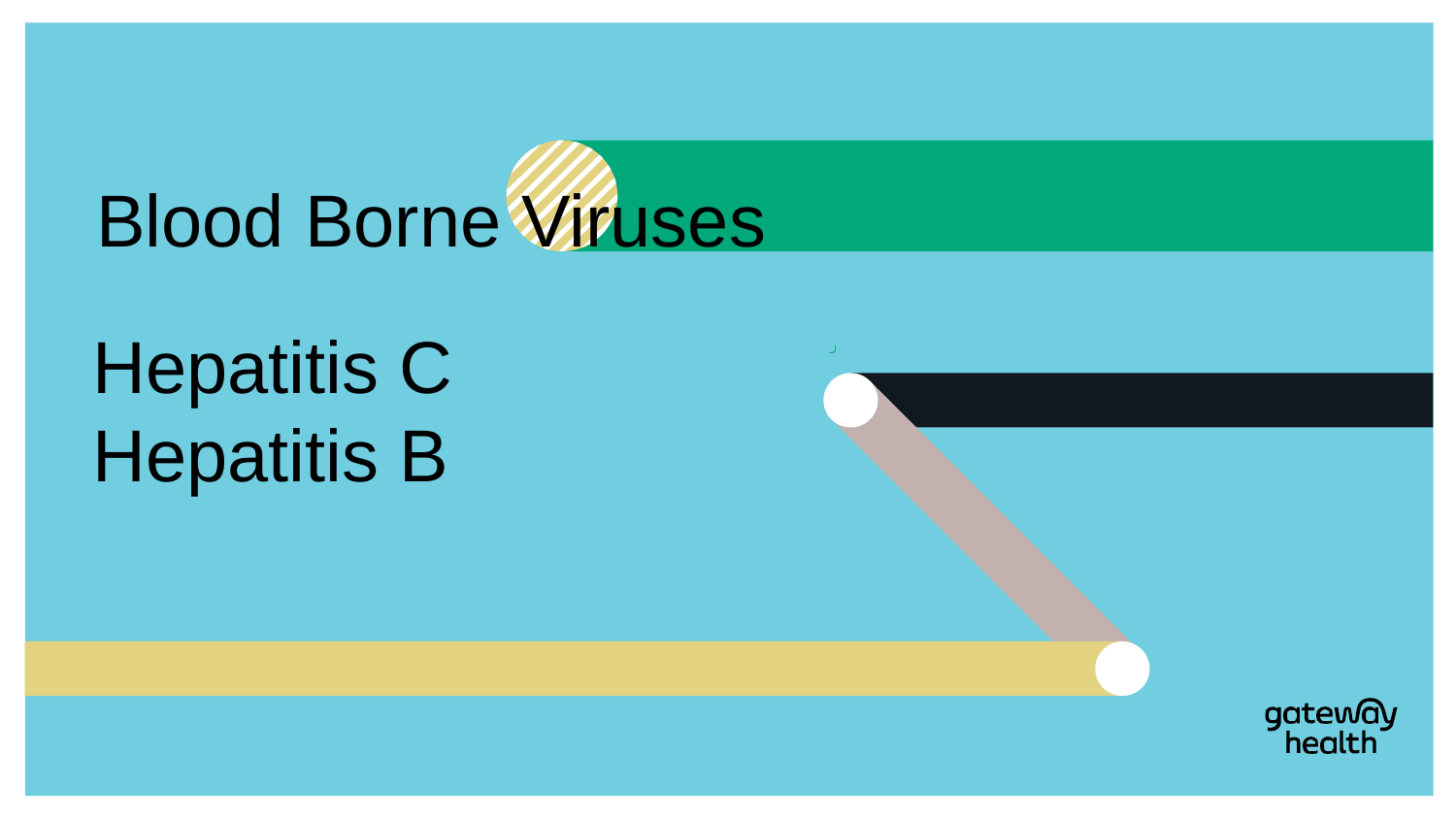

# Blood Borne Viruses
Hepatitis C
Hepatitis B